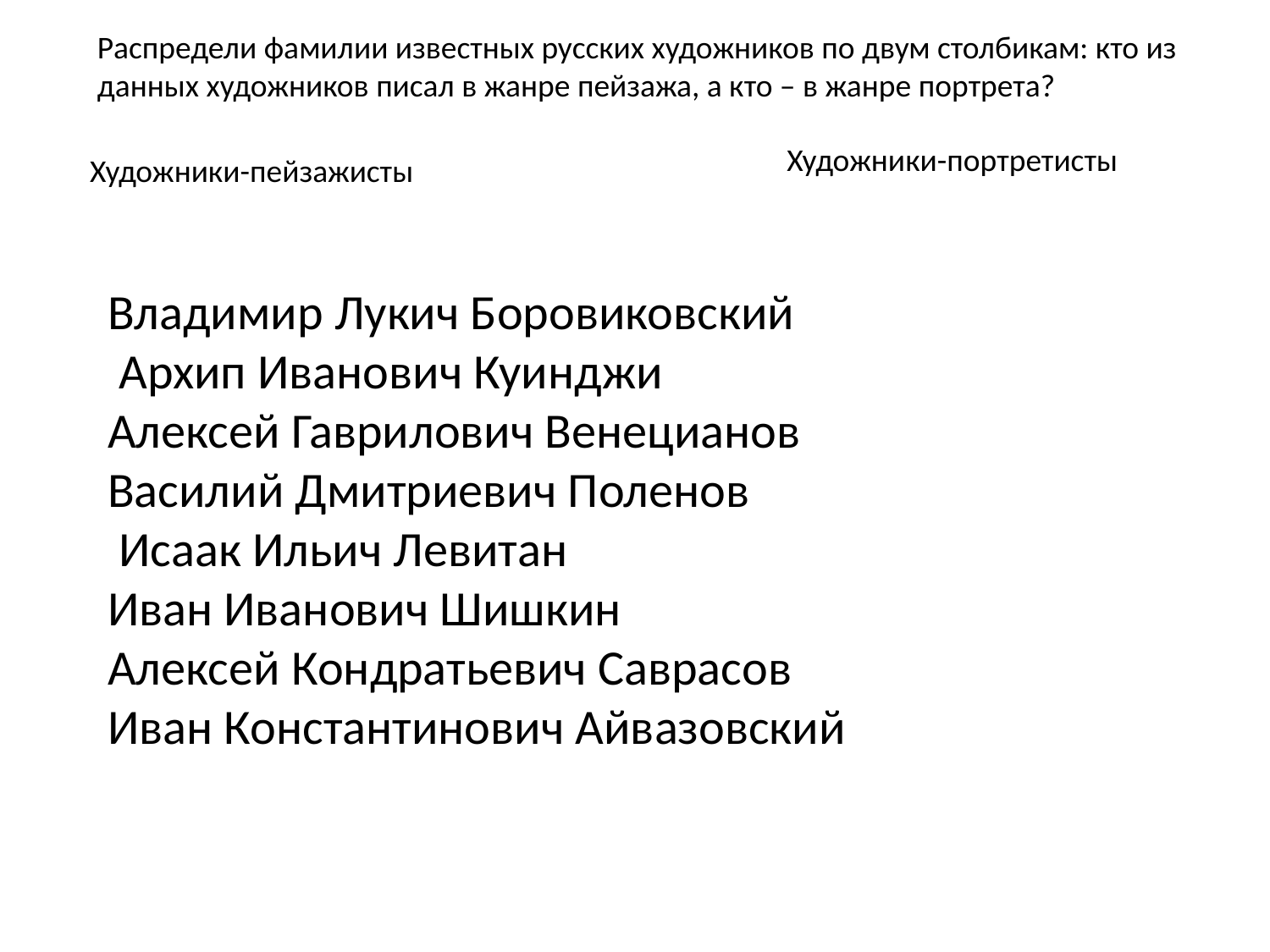

Распредели фамилии известных русских художников по двум столбикам: кто из данных художников писал в жанре пейзажа, а кто – в жанре портрета?
Художники-портретисты
Художники-пейзажисты

Владимир Лукич Боровиковский
 Архип Иванович Куинджи
Алексей Гаврилович Венецианов
Василий Дмитриевич Поленов
 Исаак Ильич Левитан
Иван Иванович Шишкин
Алексей Кондратьевич Саврасов
Иван Константинович Айвазовский